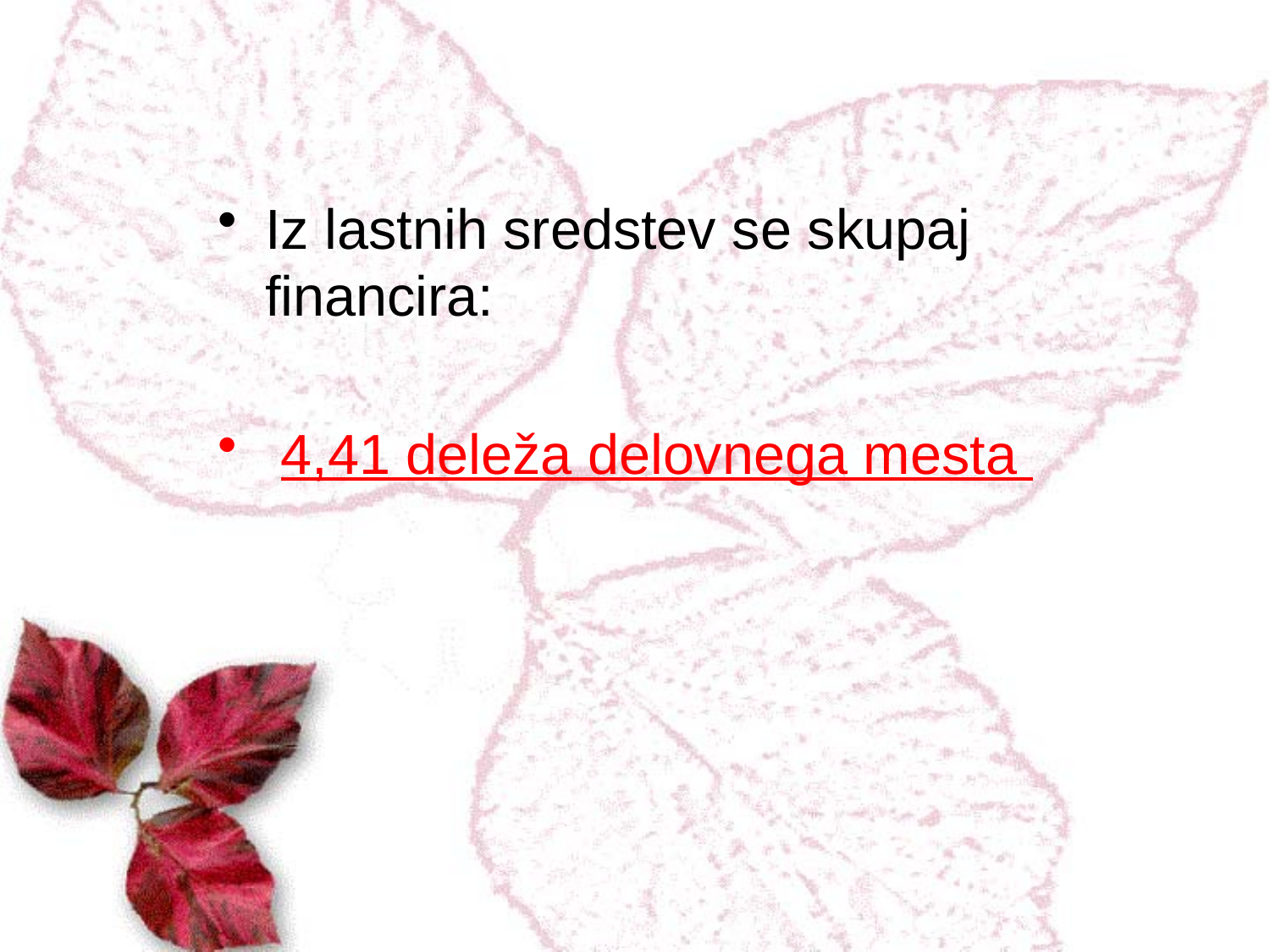

Iz lastnih sredstev se skupaj financira:

 4,41 deleža delovnega mesta